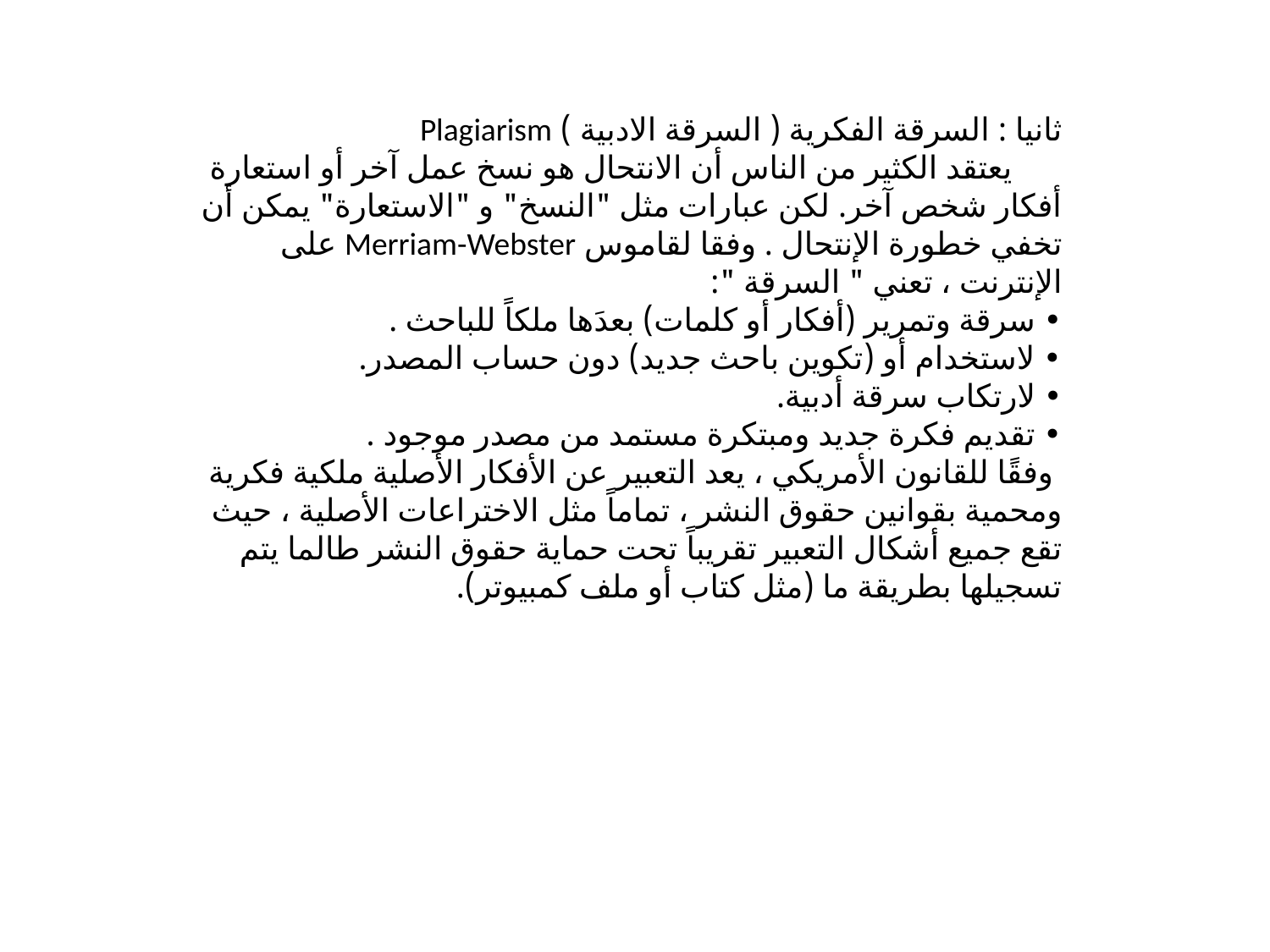

ثانيا : السرقة الفكرية ( السرقة الادبية ) Plagiarism
      يعتقد الكثير من الناس أن الانتحال هو نسخ عمل آخر أو استعارة أفكار شخص آخر. لكن عبارات مثل "النسخ" و "الاستعارة" يمكن أن تخفي خطورة الإنتحال . وفقا لقاموس Merriam-Webster على الإنترنت ، تعني " السرقة ":
• سرقة وتمرير (أفكار أو كلمات) بعدَها ملكاً للباحث .
• لاستخدام أو (تكوين باحث جديد) دون حساب المصدر.
• لارتكاب سرقة أدبية.
• تقديم فكرة جديد ومبتكرة مستمد من مصدر موجود .
 وفقًا للقانون الأمريكي ، يعد التعبير عن الأفكار الأصلية ملكية فكرية ومحمية بقوانين حقوق النشر ، تماماً مثل الاختراعات الأصلية ، حيث تقع جميع أشكال التعبير تقريباً تحت حماية حقوق النشر طالما يتم تسجيلها بطريقة ما (مثل كتاب أو ملف كمبيوتر).